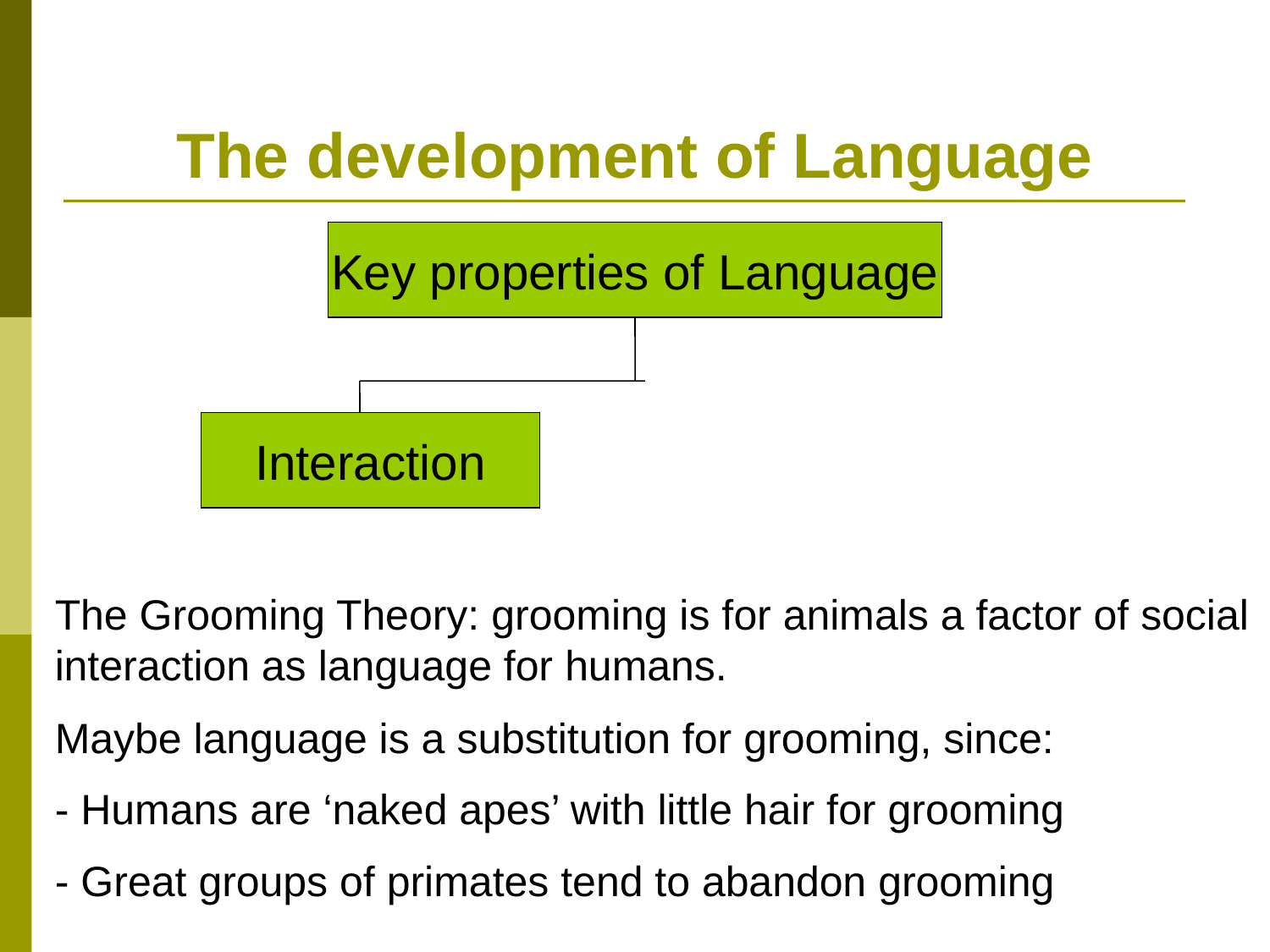

# The development of Language
Key properties of Language

Interaction
Persuasion
The Grooming Theory: grooming is for animals a factor of social interaction as language for humans.
Maybe language is a substitution for grooming, since:
- Humans are ‘naked apes’ with little hair for grooming
- Great groups of primates tend to abandon grooming